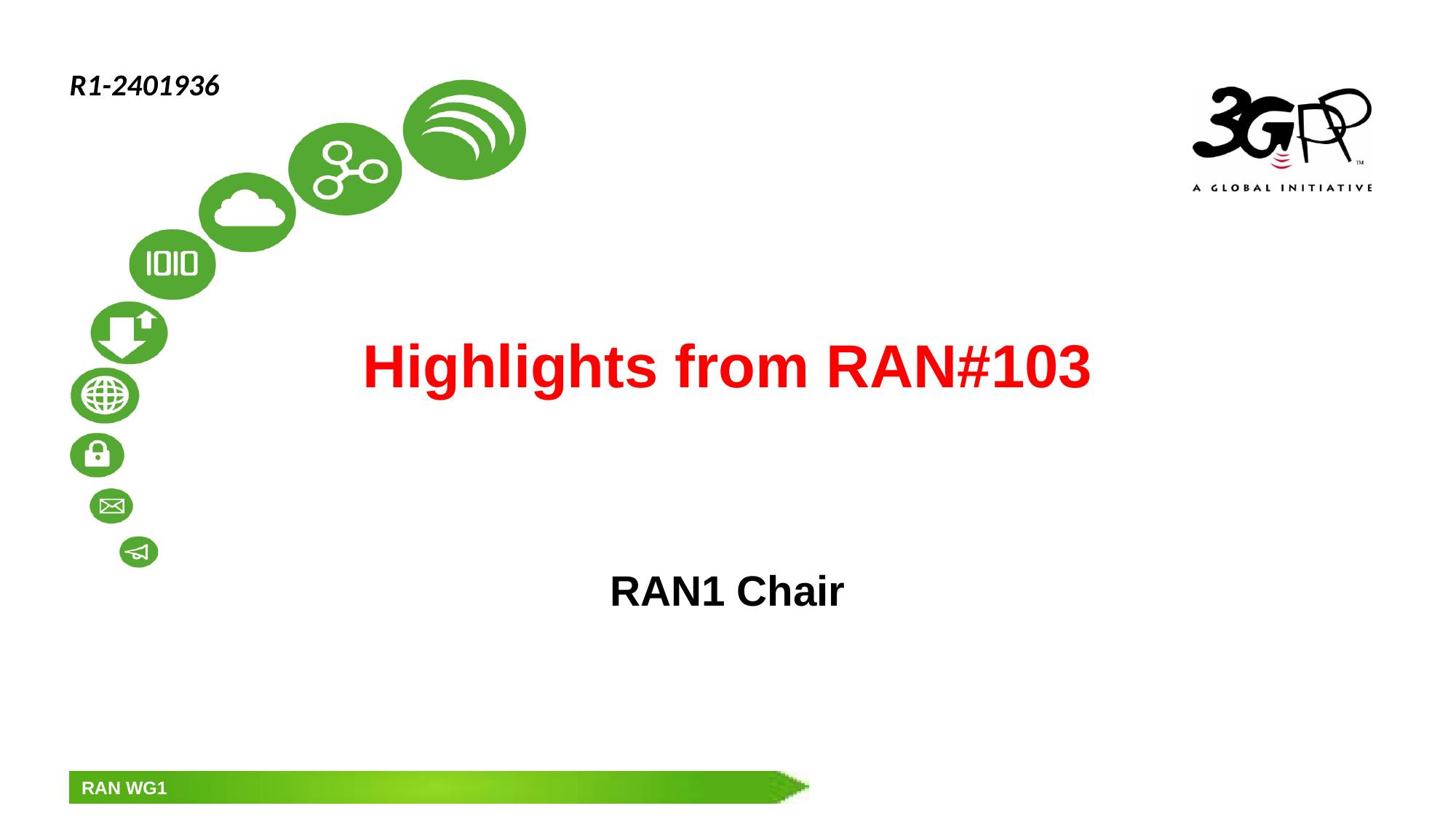

R1-2401936
# Highlights from RAN#103
RAN1 Chair